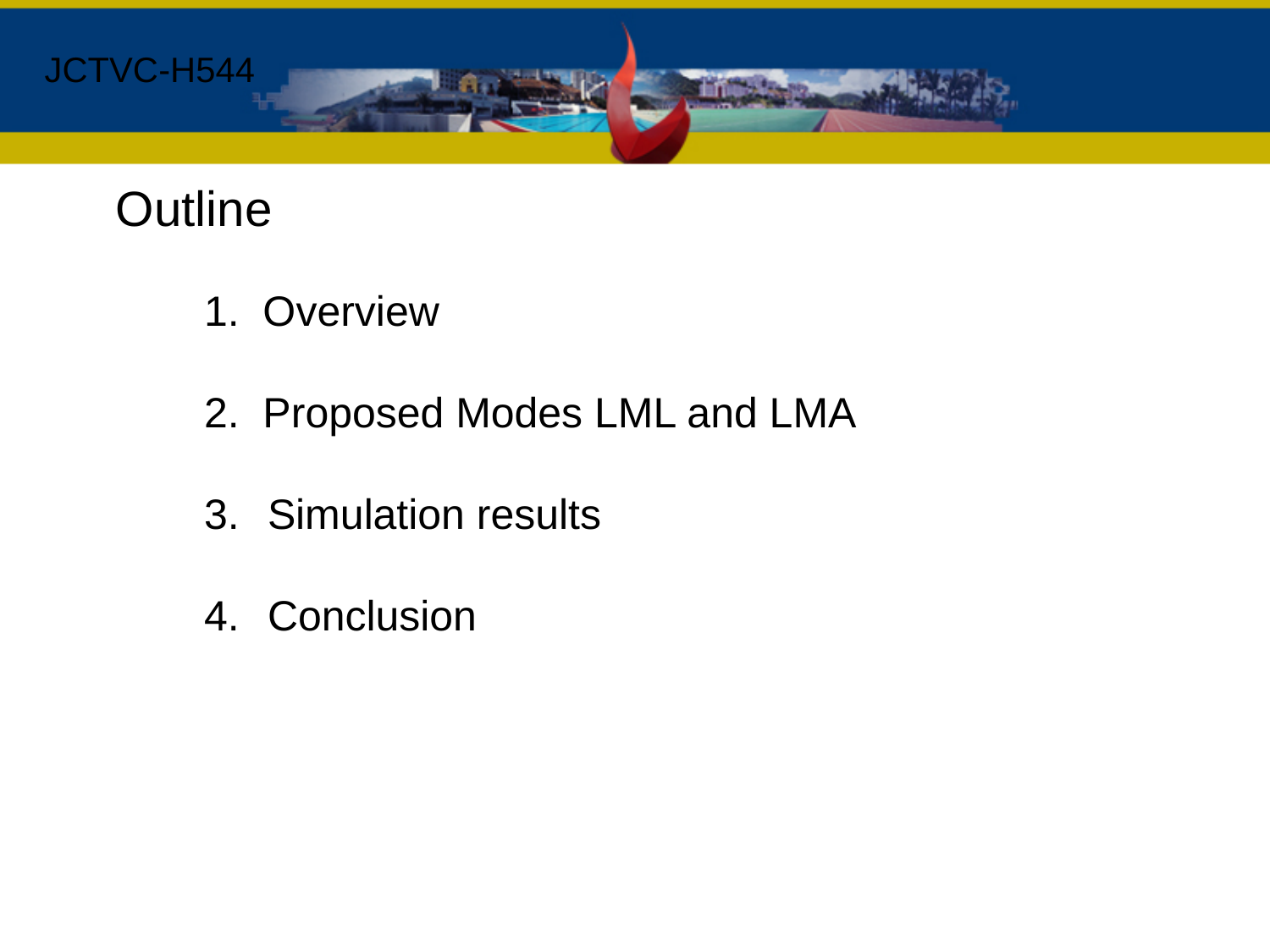

JCTVC-H544
Outline
1.  Overview

2.  Proposed Modes LML and LMA

Simulation results

Conclusion